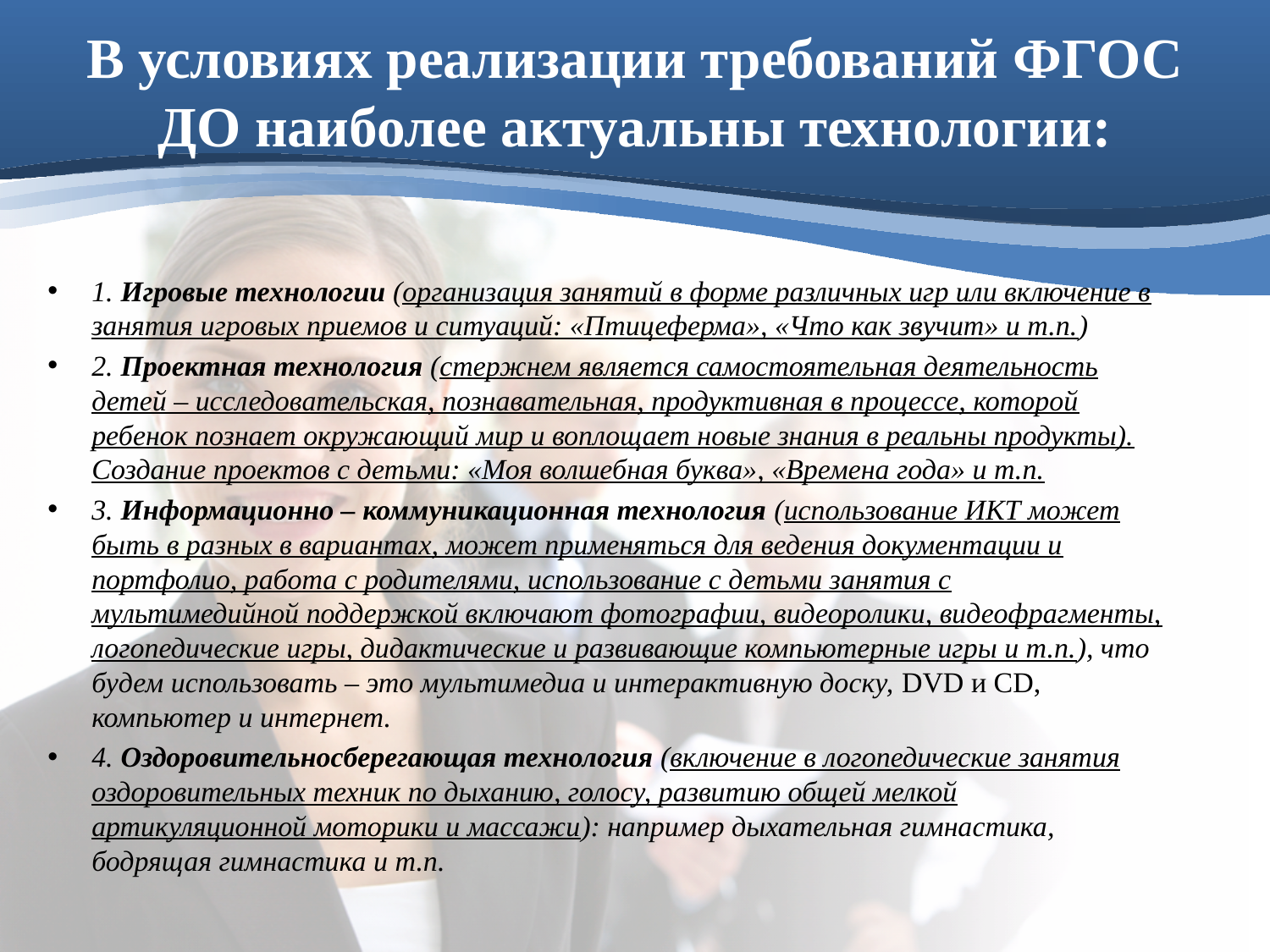

# В условиях реализации требований ФГОС ДО наиболее актуальны технологии:
1. Игровые технологии (организация занятий в форме различных игр или включение в занятия игровых приемов и ситуаций: «Птицеферма», «Что как звучит» и т.п.)
2. Проектная технология (стержнем является самостоятельная деятельность детей – исследовательская, познавательная, продуктивная в процессе, которой ребенок познает окружающий мир и воплощает новые знания в реальны продукты). Создание проектов с детьми: «Моя волшебная буква», «Времена года» и т.п.
3. Информационно – коммуникационная технология (использование ИКТ может быть в разных в вариантах, может применяться для ведения документации и портфолио, работа с родителями, использование с детьми занятия с мультимедийной поддержкой включают фотографии, видеоролики, видеофрагменты, логопедические игры, дидактические и развивающие компьютерные игры и т.п.), что будем использовать – это мультимедиа и интерактивную доску, DVD и CD, компьютер и интернет.
4. Оздоровительносберегающая технология (включение в логопедические занятия оздоровительных техник по дыханию, голосу, развитию общей мелкой артикуляционной моторики и массажи): например дыхательная гимнастика, бодрящая гимнастика и т.п.